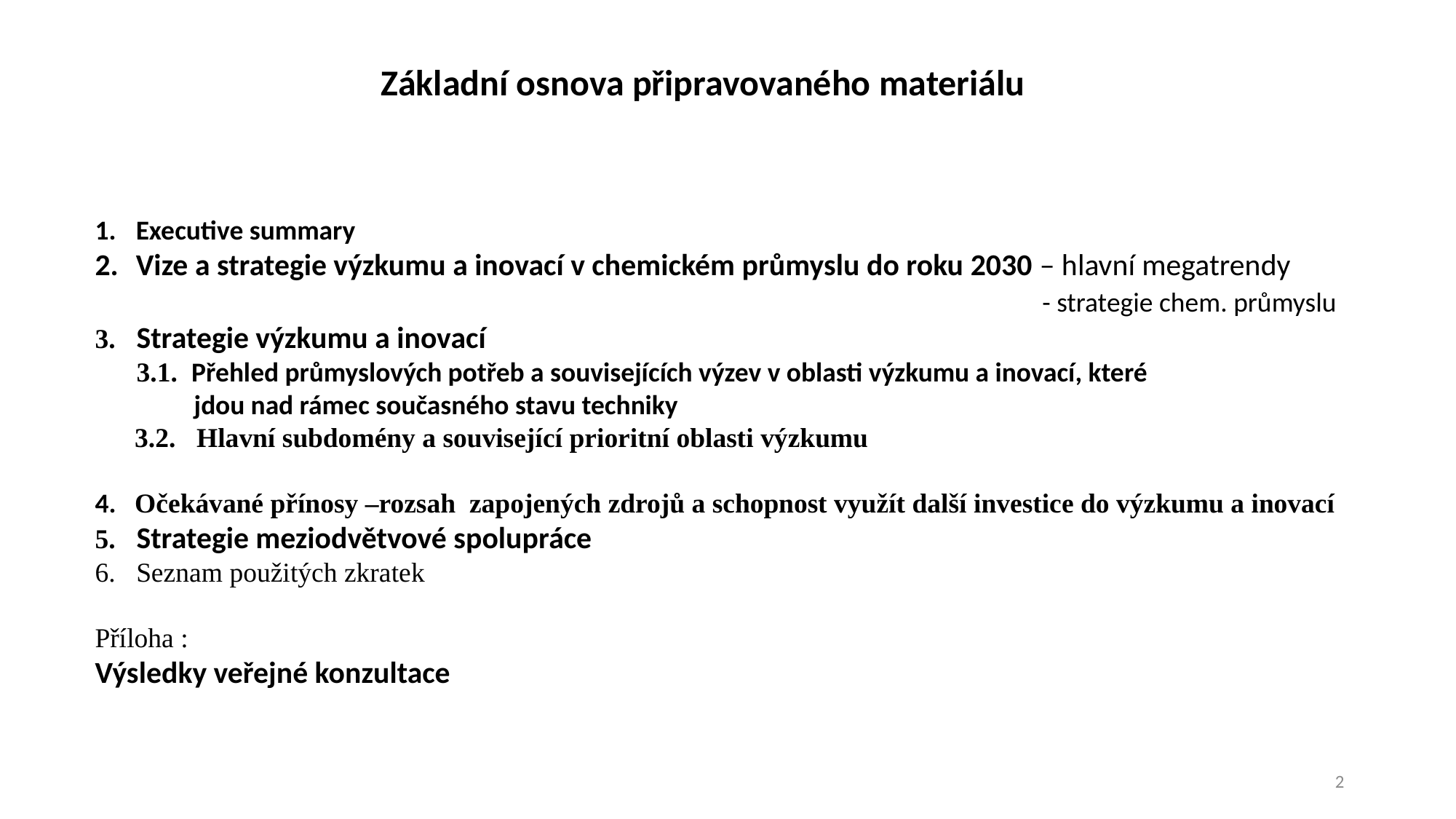

Základní osnova připravovaného materiálu
Executive summary
Vize a strategie výzkumu a inovací v chemickém průmyslu do roku 2030 – hlavní megatrendy
                                                                                                                                         - strategie chem. průmyslu
3.   Strategie výzkumu a inovací
      3.1.  Přehled průmyslových potřeb a souvisejících výzev v oblasti výzkumu a inovací, které
                jdou nad rámec současného stavu techniky
  3.2.   Hlavní subdomény a související prioritní oblasti výzkumu

4.   Očekávané přínosy –rozsah  zapojených zdrojů a schopnost využít další investice do výzkumu a inovací
5.   Strategie meziodvětvové spolupráce
6.   Seznam použitých zkratek

Příloha :
Výsledky veřejné konzultace
2